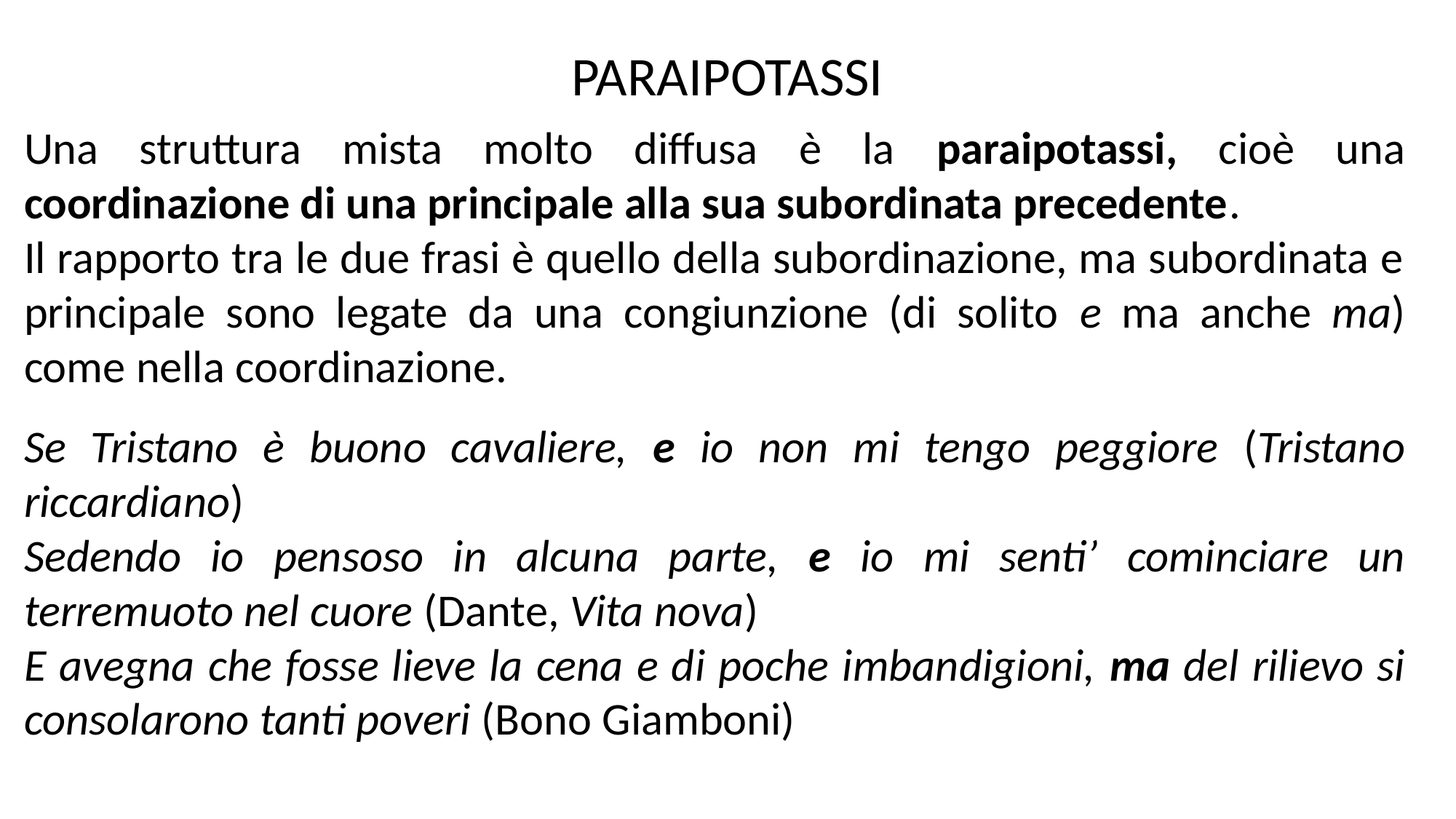

PARAIPOTASSI
Una struttura mista molto diffusa è la paraipotassi, cioè una coordinazione di una principale alla sua subordinata precedente.
Il rapporto tra le due frasi è quello della subordinazione, ma subordinata e principale sono legate da una congiunzione (di solito e ma anche ma) come nella coordinazione.

Se Tristano è buono cavaliere, e io non mi tengo peggiore (Tristano riccardiano)
Sedendo io pensoso in alcuna parte, e io mi senti’ cominciare un terremuoto nel cuore (Dante, Vita nova)
E avegna che fosse lieve la cena e di poche imbandigioni, ma del rilievo si consolarono tanti poveri (Bono Giamboni)